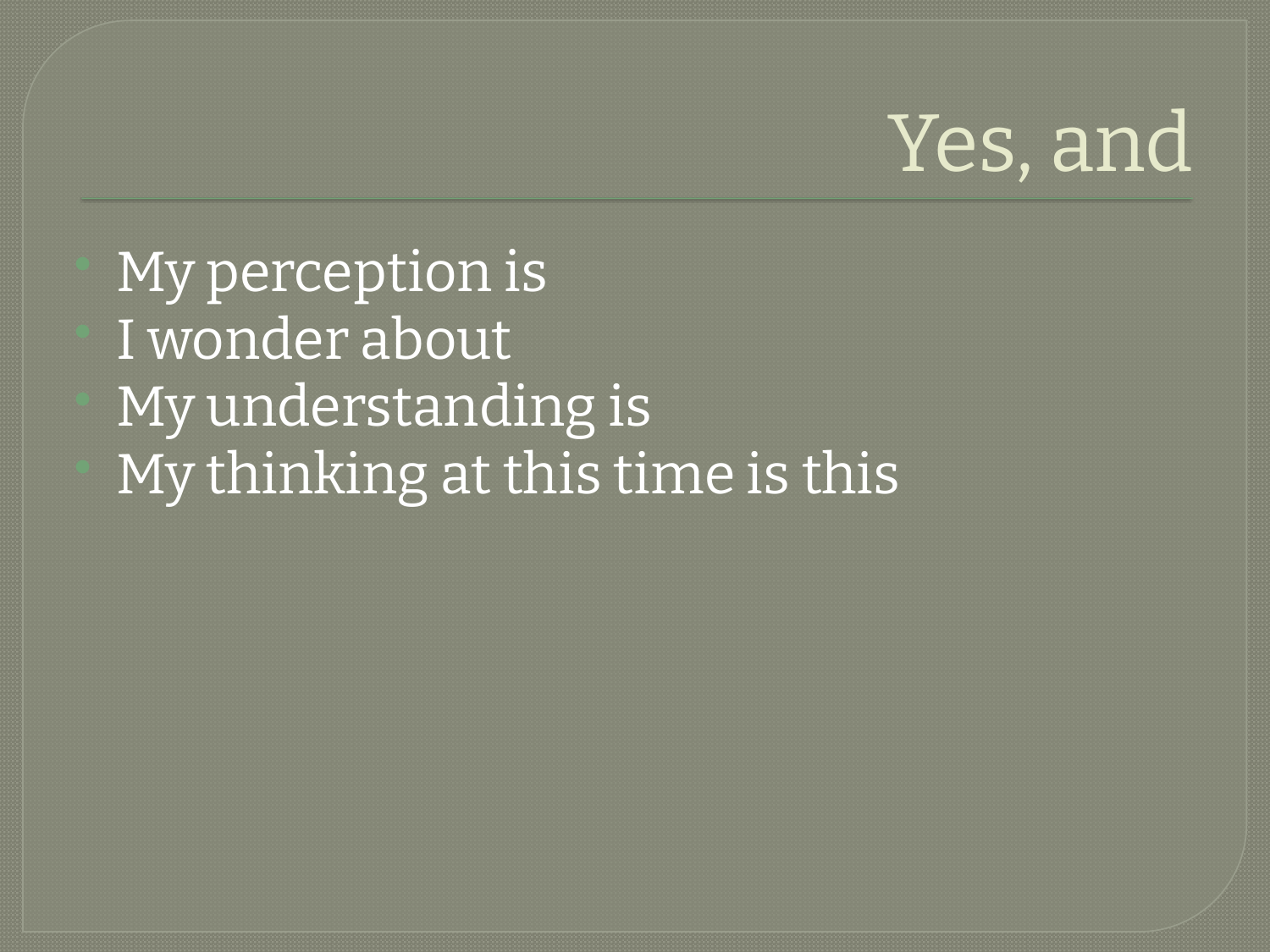

# Yes, and
My perception is
I wonder about
My understanding is
My thinking at this time is this